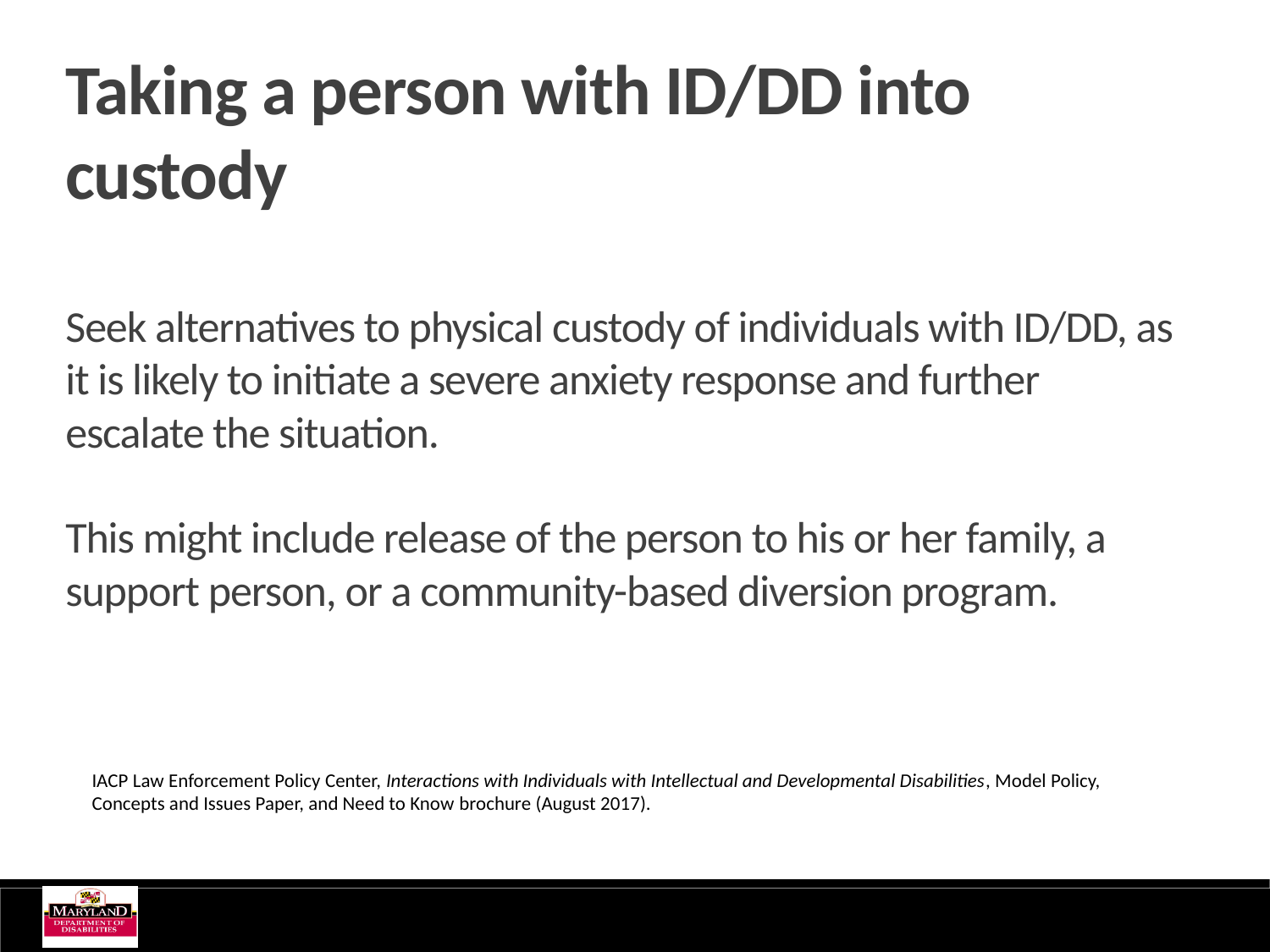

Taking a person with ID/DD into custody
Seek alternatives to physical custody of individuals with ID/DD, as it is likely to initiate a severe anxiety response and further escalate the situation.
This might include release of the person to his or her family, a support person, or a community-based diversion program.
IACP Law Enforcement Policy Center, Interactions with Individuals with Intellectual and Developmental Disabilities, Model Policy, Concepts and Issues Paper, and Need to Know brochure (August 2017).